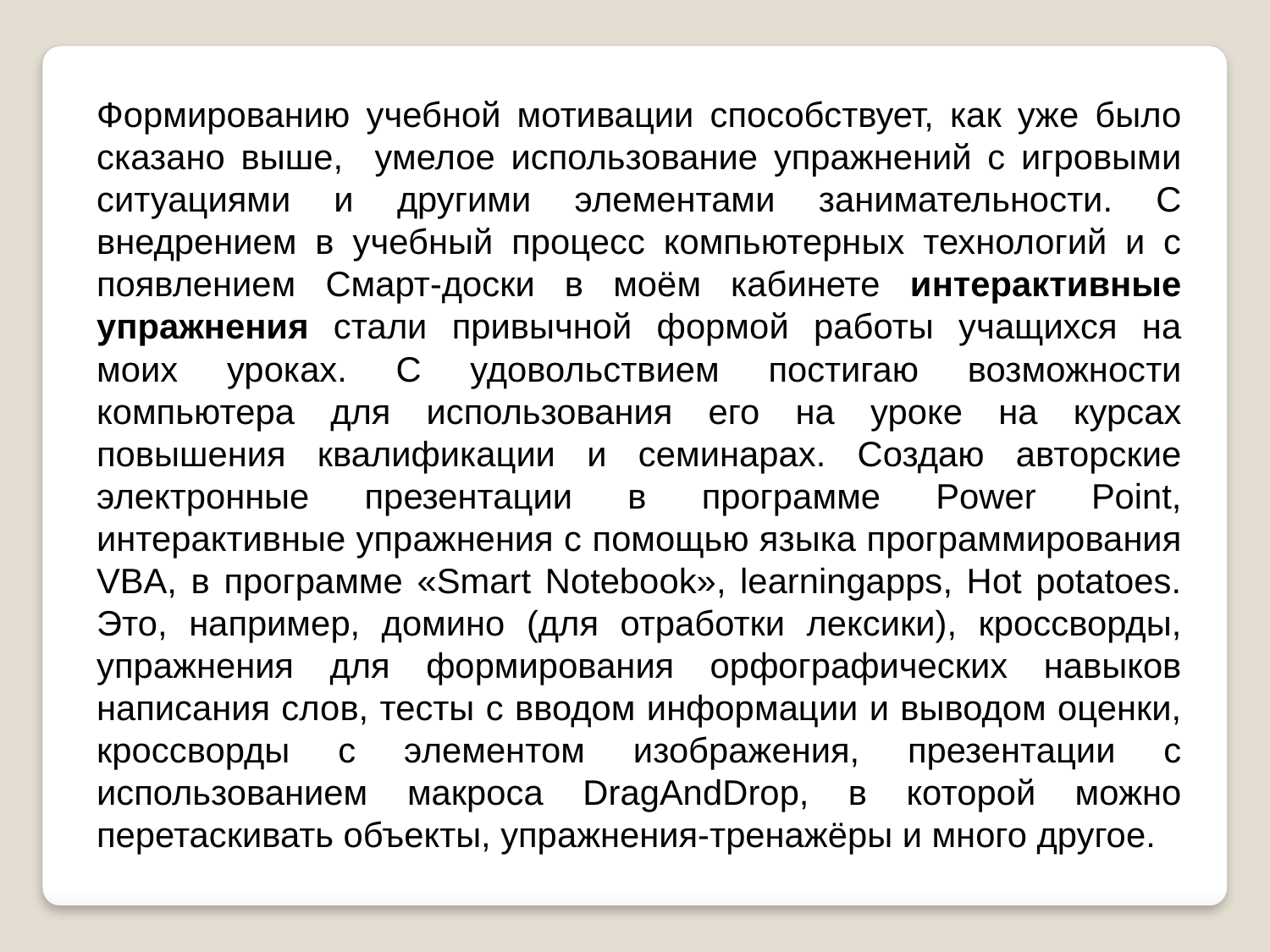

Формированию учебной мотивации способствует, как уже было сказано выше,  умелое использование упражнений с игровыми ситуациями и другими элементами занимательности. С внедрением в учебный процесс компьютерных технологий и с появлением Смарт-доски в моём кабинете интерактивные упражнения стали привычной формой работы учащихся на моих уроках. С удовольствием постигаю возможности компьютера для использования его на уроке на курсах повышения квалификации и семинарах. Создаю авторские электронные презентации в программе Power Point, интерактивные упражнения с помощью языка программирования VBA, в программе «Smart Notebook», learningapps, Hot potatoes. Это, например, домино (для отработки лексики), кроссворды, упражнения для формирования орфографических навыков написания слов, тесты с вводом информации и выводом оценки, кроссворды с элементом изображения, презентации с использованием макроса DragAndDrop, в которой можно перетаскивать объекты, упражнения-тренажёры и много другое.